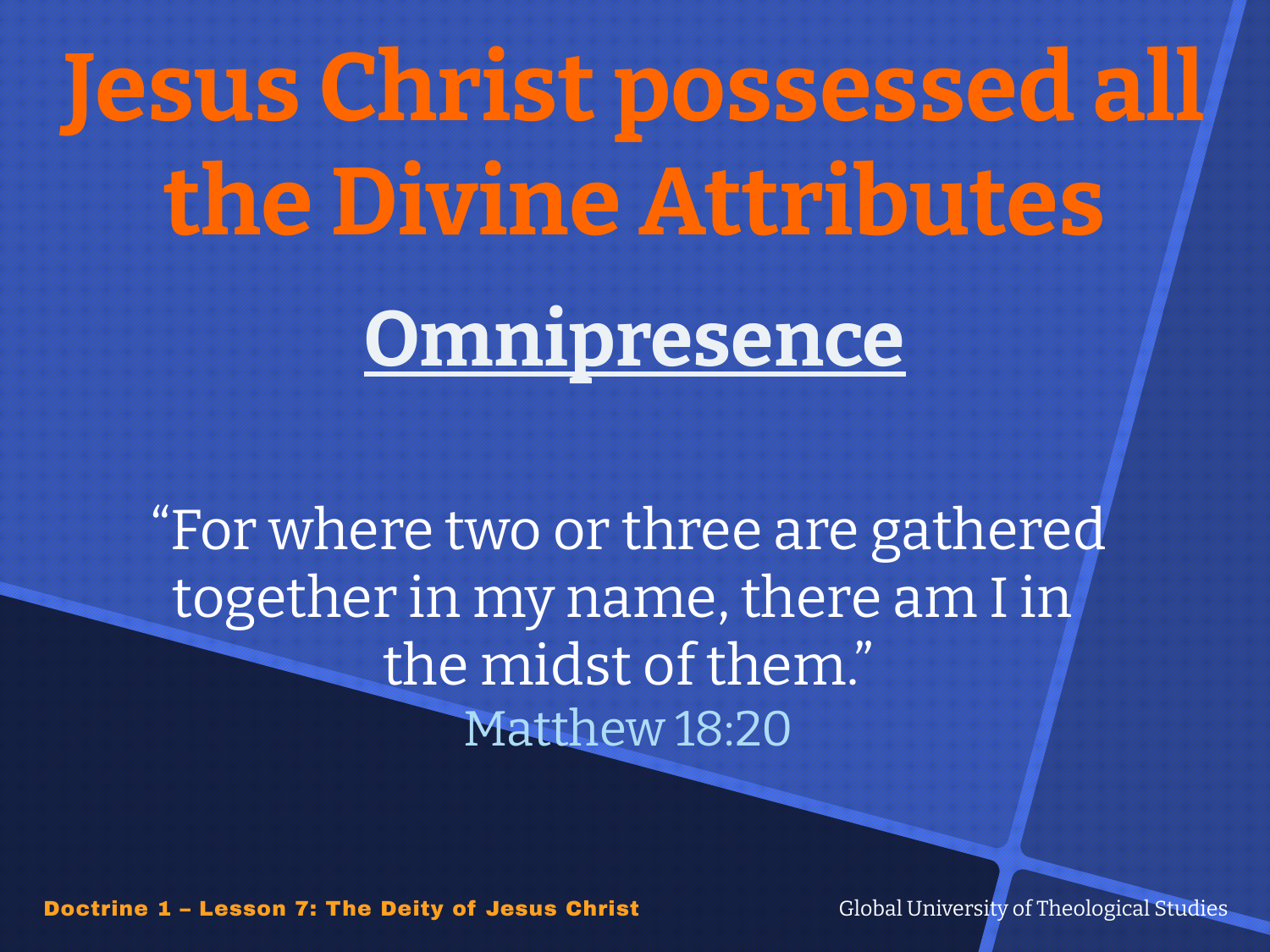

Jesus Christ possessed all the Divine Attributes
Omnipresence
“For where two or three are gathered together in my name, there am I in
the midst of them.”
Matthew 18:20
Doctrine 1 – Lesson 7: The Deity of Jesus Christ                         Global University of Theological Studies